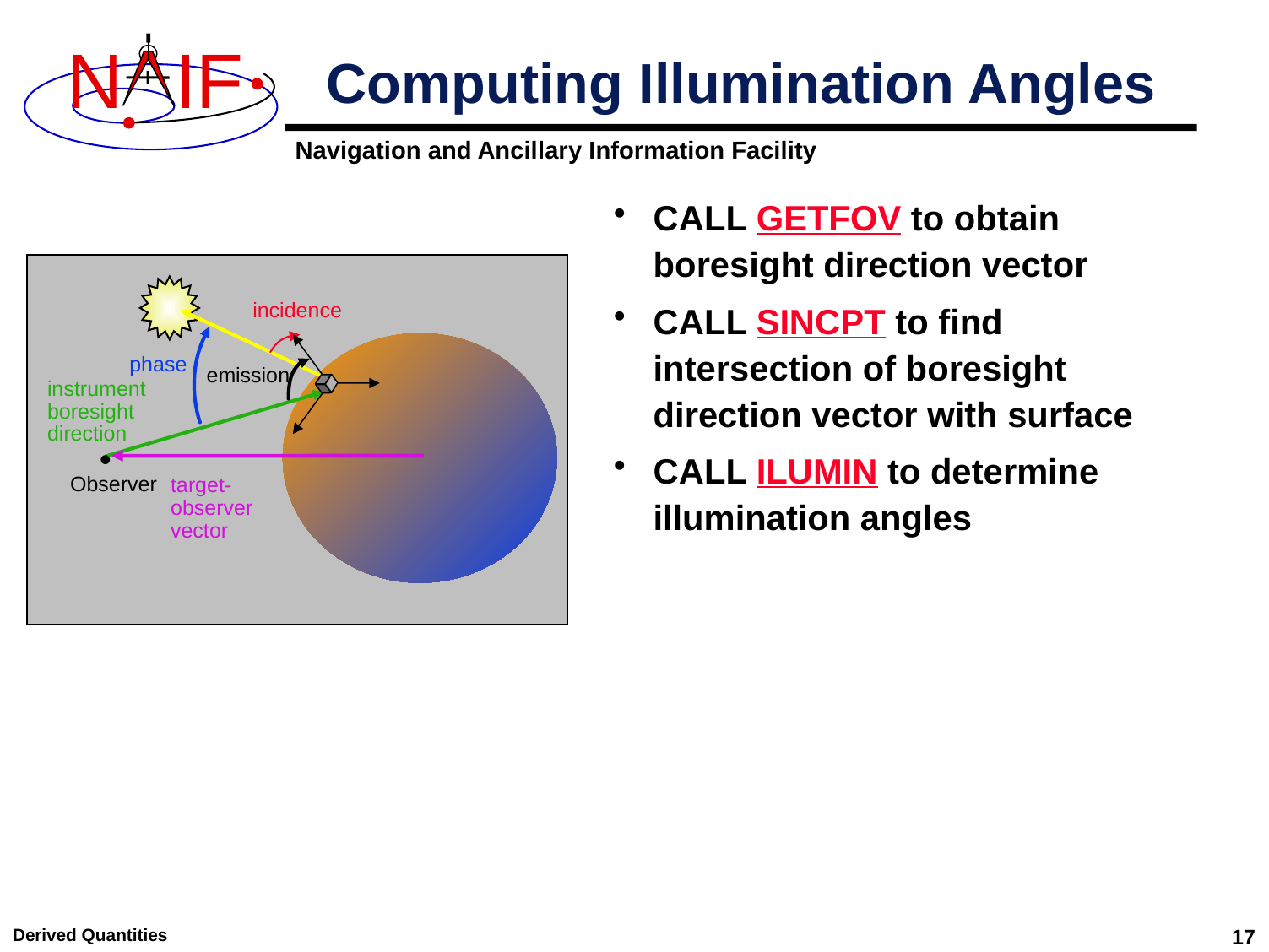

# Computing Illumination Angles
CALL GETFOV to obtain boresight direction vector
CALL SINCPT to find intersection of boresight direction vector with surface
CALL ILUMIN to determine illumination angles

incidence

phase

emission
instrument boresight direction

•

Observer
target-observer vector
Derived Quantities
17